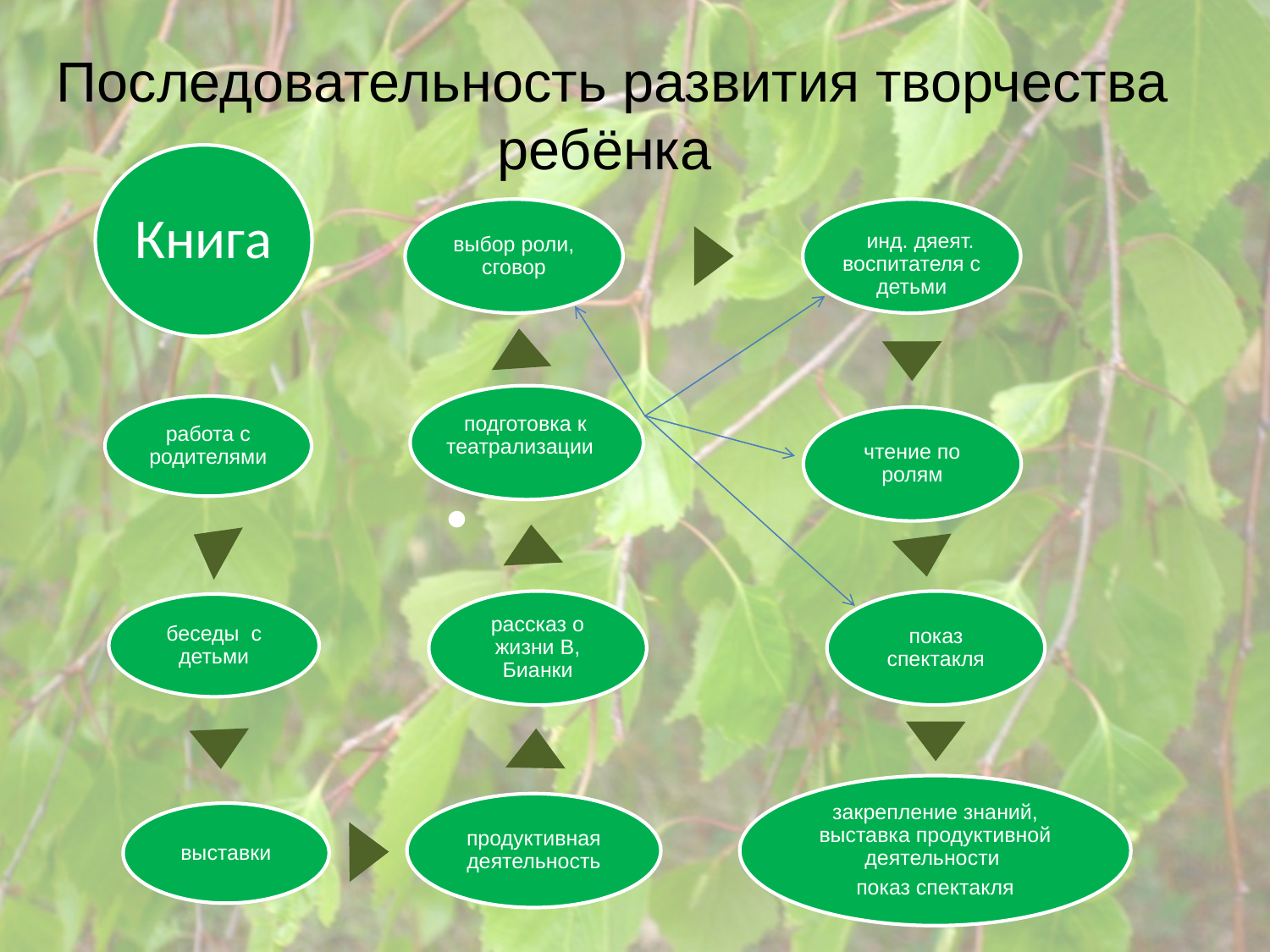

Последовательность развития творчества ребёнка

Книга
беседы  с детьми
работа с родителями
выставки
продуктивная деятельность
рассказ о жизни В, Бианки

   подготовка к театрализации

выбор роли, сговор

   инд. дяеят. воспитателя с детьми

чтение по ролям
показ спектакля
закрепление знаний, выставка продуктивной деятельности
показ спектакля